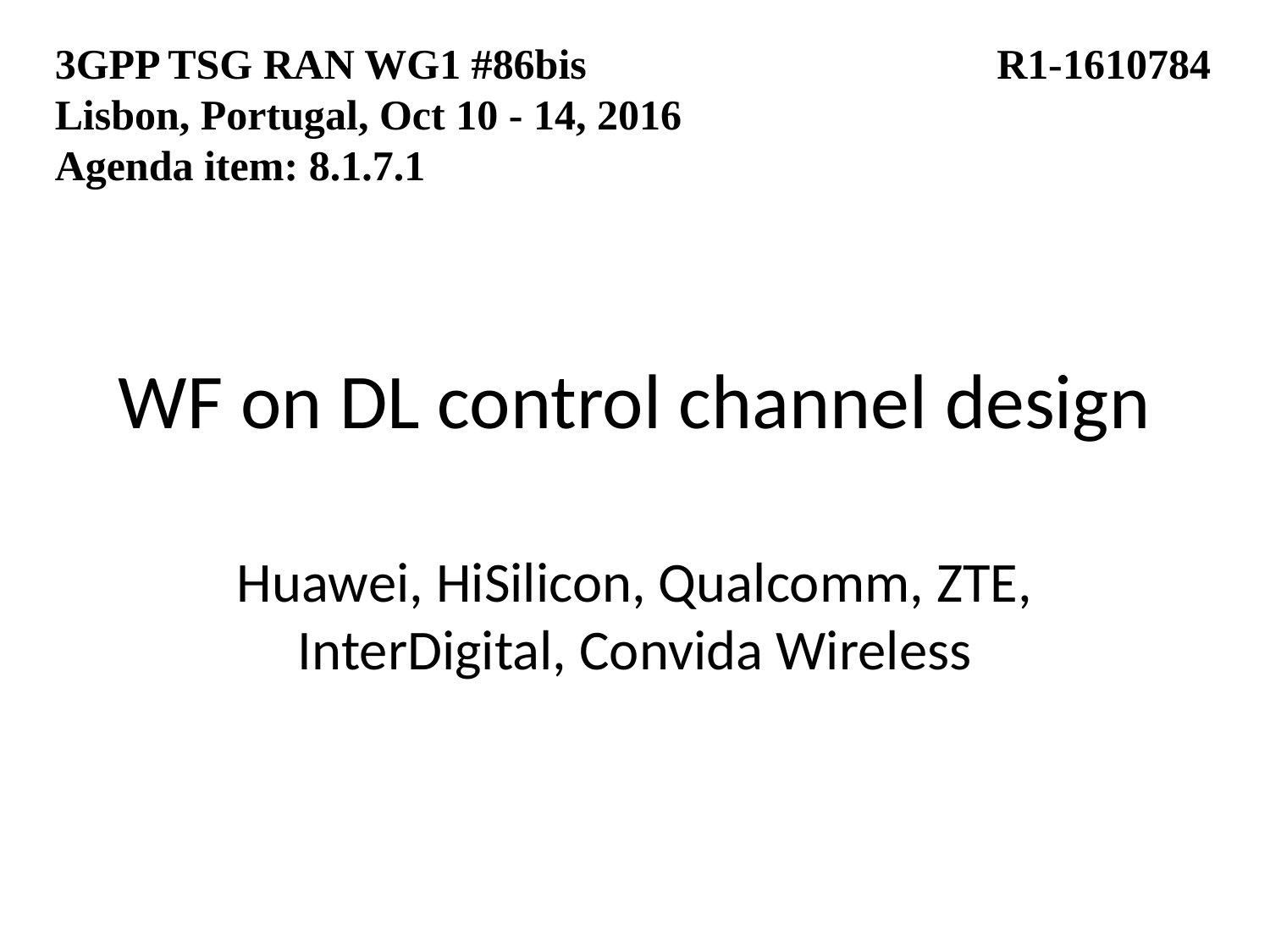

3GPP TSG RAN WG1 #86bis			     R1-1610784
Lisbon, Portugal, Oct 10 - 14, 2016
Agenda item: 8.1.7.1
# WF on DL control channel design
Huawei, HiSilicon, Qualcomm, ZTE, InterDigital, Convida Wireless